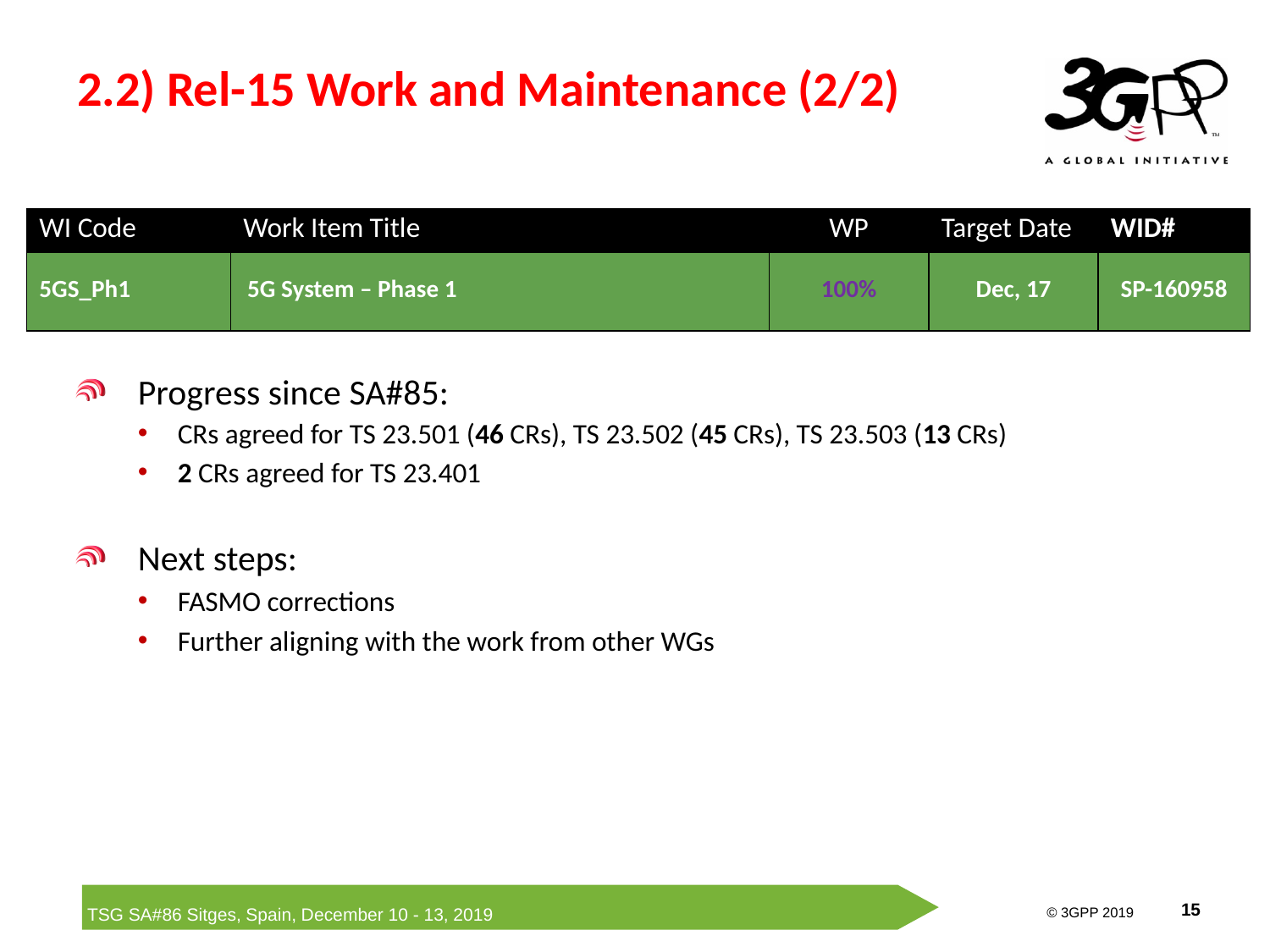

# 2.2) Rel-15 Work and Maintenance (2/2)
| WI Code | Work Item Title | WP | Target Date | WID# |
| --- | --- | --- | --- | --- |
| 5GS\_Ph1 | 5G System – Phase 1 | 100% | Dec, 17 | SP-160958 |
Progress since SA#85:
CRs agreed for TS 23.501 (46 CRs), TS 23.502 (45 CRs), TS 23.503 (13 CRs)
2 CRs agreed for TS 23.401

Next steps:
FASMO corrections
Further aligning with the work from other WGs